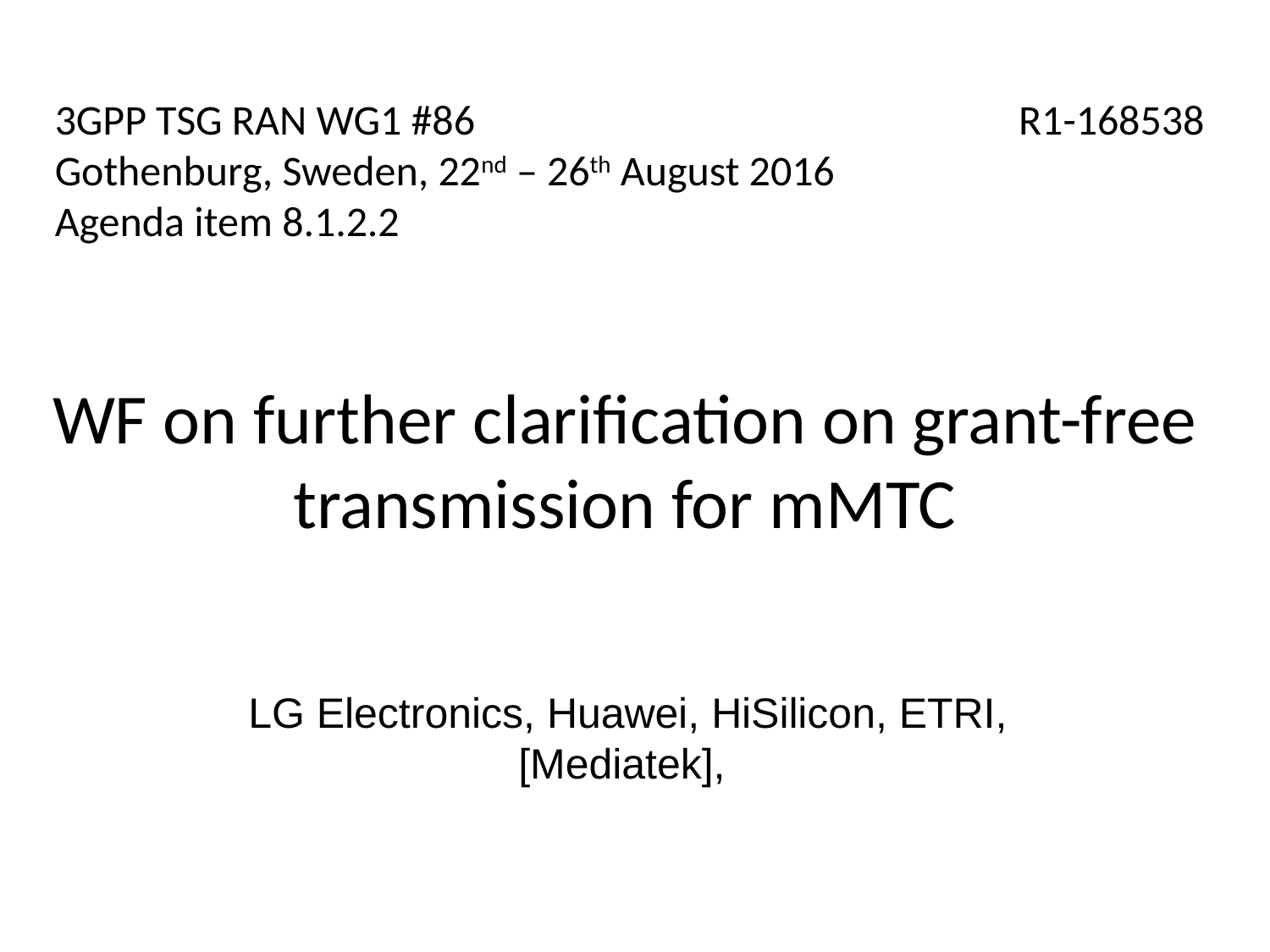

3GPP TSG RAN WG1 #86
Gothenburg, Sweden, 22nd – 26th August 2016
Agenda item 8.1.2.2
R1-168538
WF on further clarification on grant-free transmission for mMTC
LG Electronics, Huawei, HiSilicon, ETRI, [Mediatek],